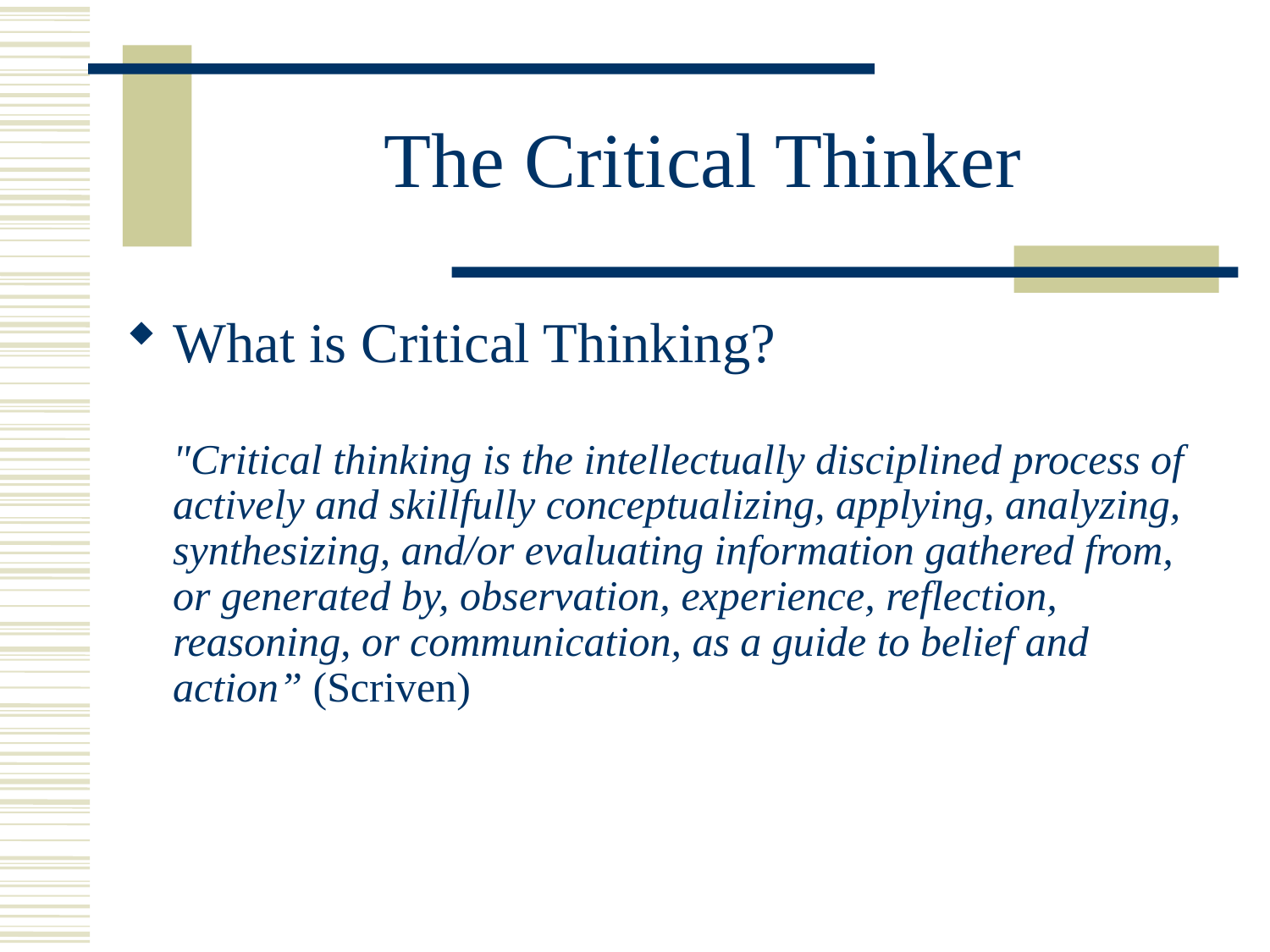

The Critical Thinker
What is Critical Thinking?

	"Critical thinking is the intellectually disciplined process of actively and skillfully conceptualizing, applying, analyzing, synthesizing, and/or evaluating information gathered from, or generated by, observation, experience, reflection, reasoning, or communication, as a guide to belief and action” (Scriven)